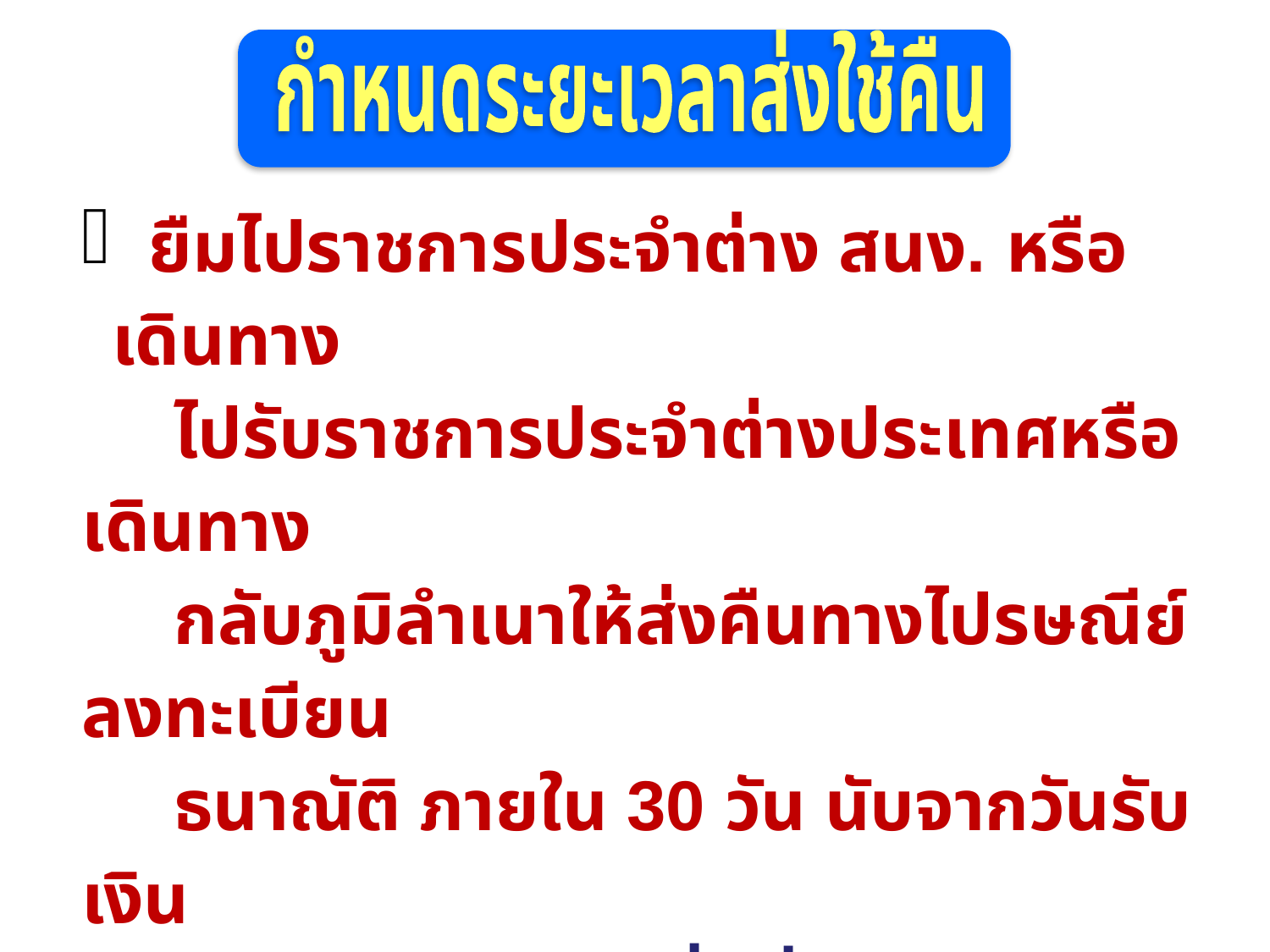

กำหนดระยะเวลาส่งใช้คืน
  ยืมไปราชการประจำต่าง สนง. หรือเดินทาง
     ไปรับราชการประจำต่างประเทศหรือเดินทาง
     กลับภูมิลำเนาให้ส่งคืนทางไปรษณีย์ลงทะเบียน
     ธนาณัติ ภายใน 30 วัน นับจากวันรับเงิน
  เดินทางไปราชการอื่นชั่วคราว ภายใน 15 วัน
     นับจากวันเดินทางกลับ
  ยืมปฏิบัติราชการอื่นๆ ภายใน 30 วัน นับ
     จากวันรับเงิน